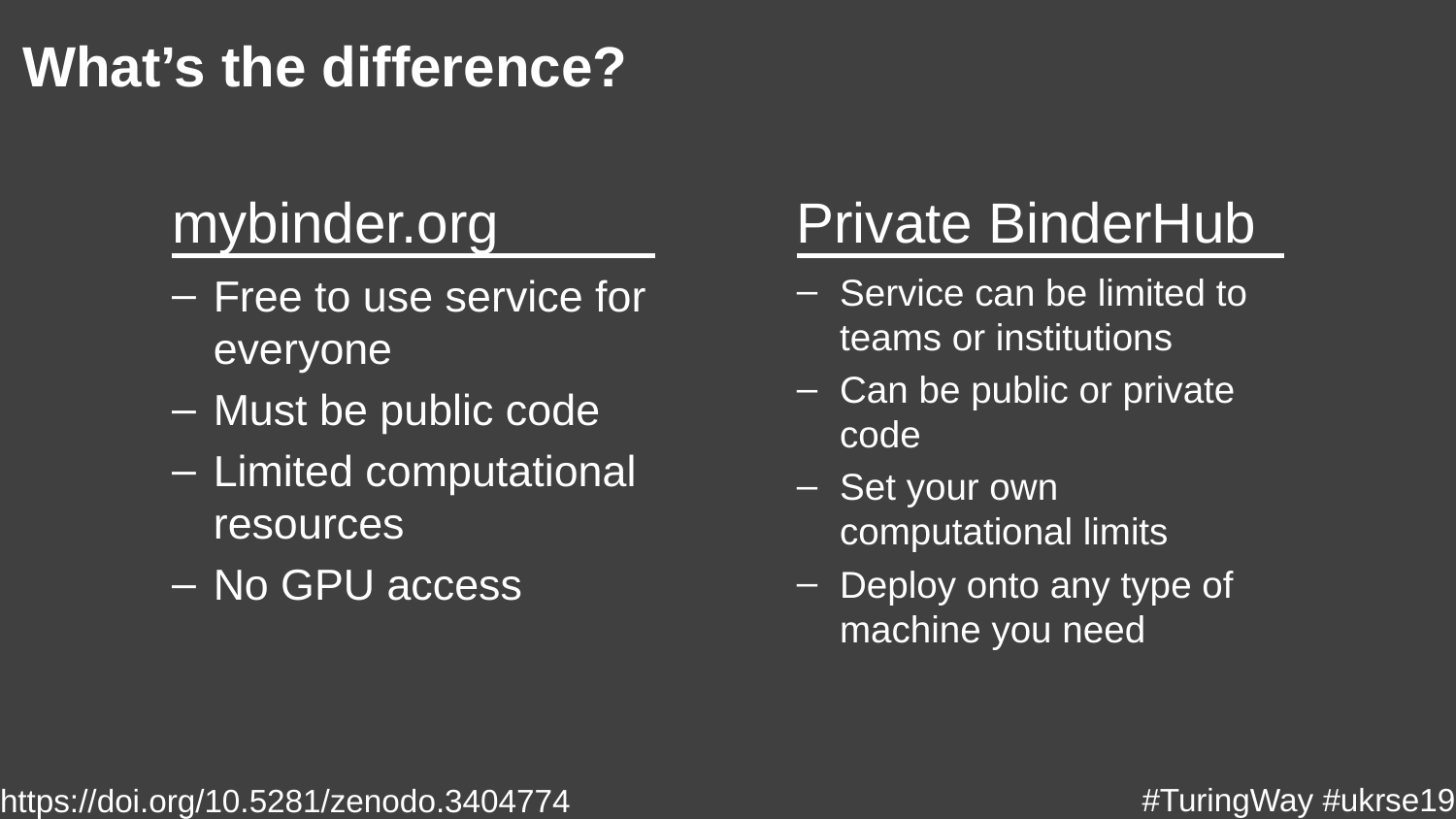

What’s the difference?
Private BinderHub
mybinder.org
Free to use service for everyone
Must be public code
Limited computational resources
No GPU access
Service can be limited to teams or institutions
Can be public or private code
Set your own computational limits
Deploy onto any type of machine you need
https://doi.org/10.5281/zenodo.3404774
#TuringWay #ukrse19